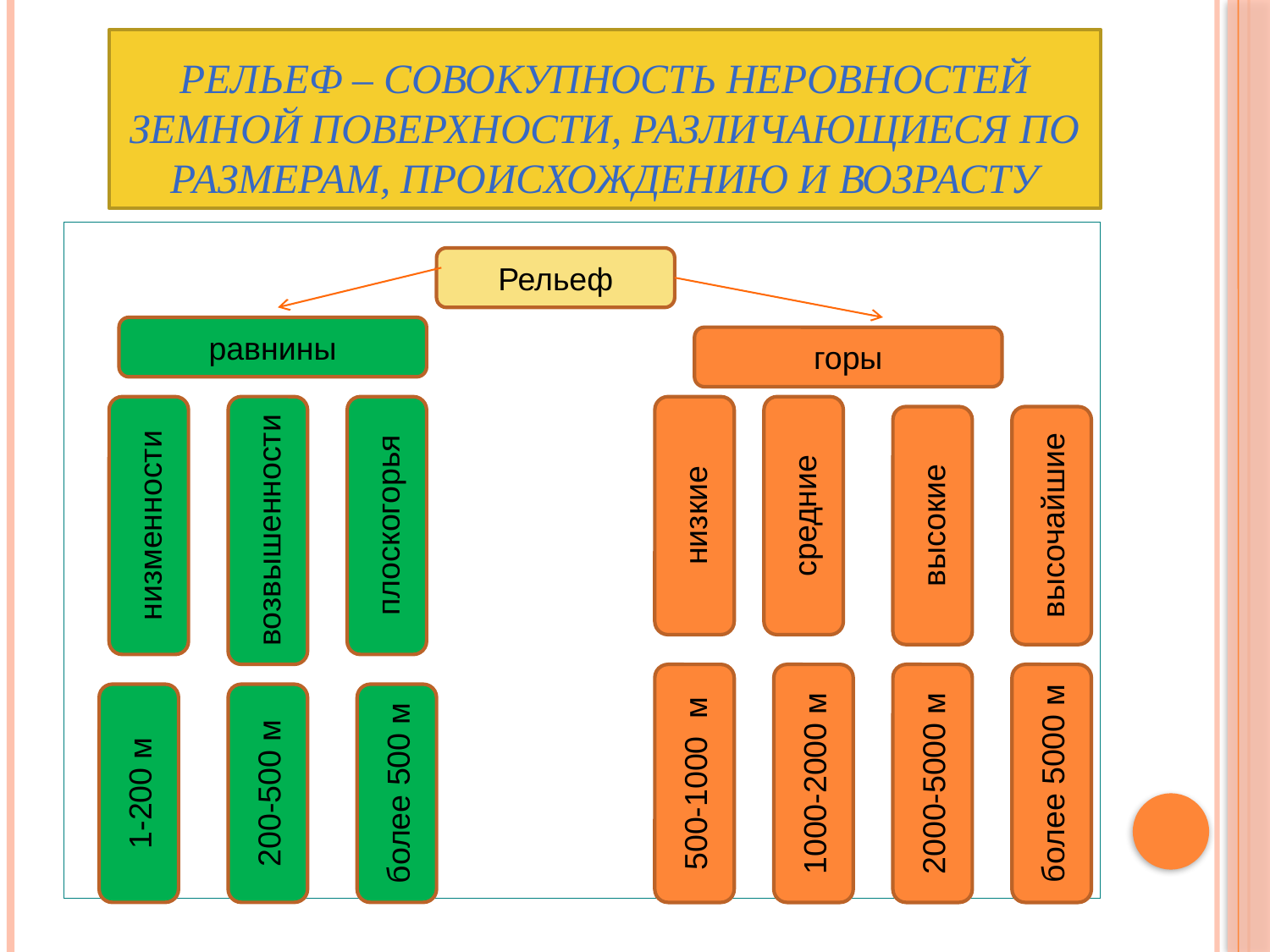

# Рельеф – совокупность неровностей земной поверхности, различающиеся по размерам, происхождению и возрасту

Рельеф
равнины
горы
низменности
возвышенности
плоскогорья
низкие
средние
высокие
высочайшие
500-1000  м
1000-2000 м
2000-5000 м
более 5000 м
1-200 м
200-500 м
более 500 м